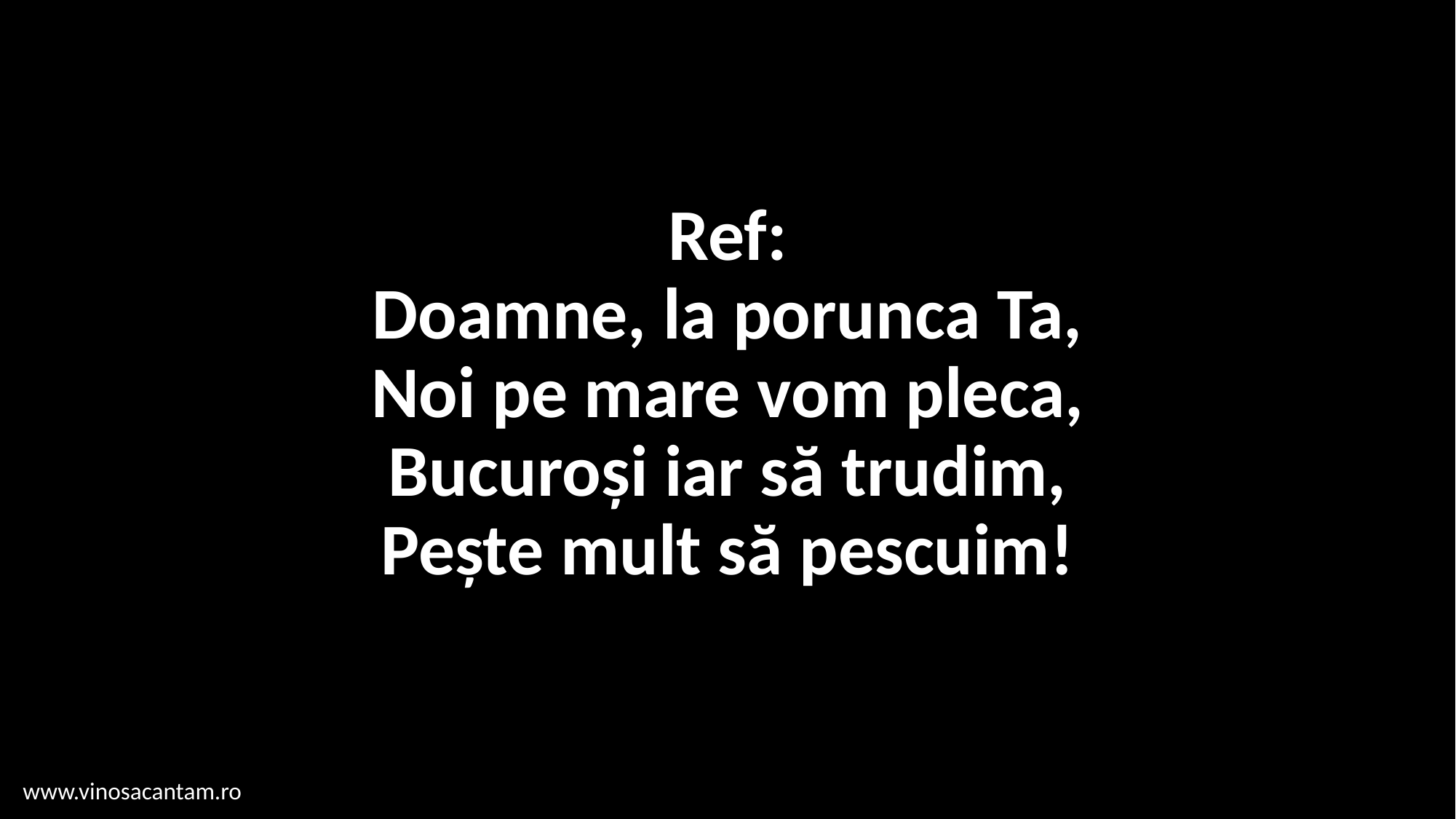

# Ref: Doamne, la porunca Ta, Noi pe mare vom pleca, Bucuroși iar să trudim, Pește mult să pescuim!
www.vinosacantam.ro